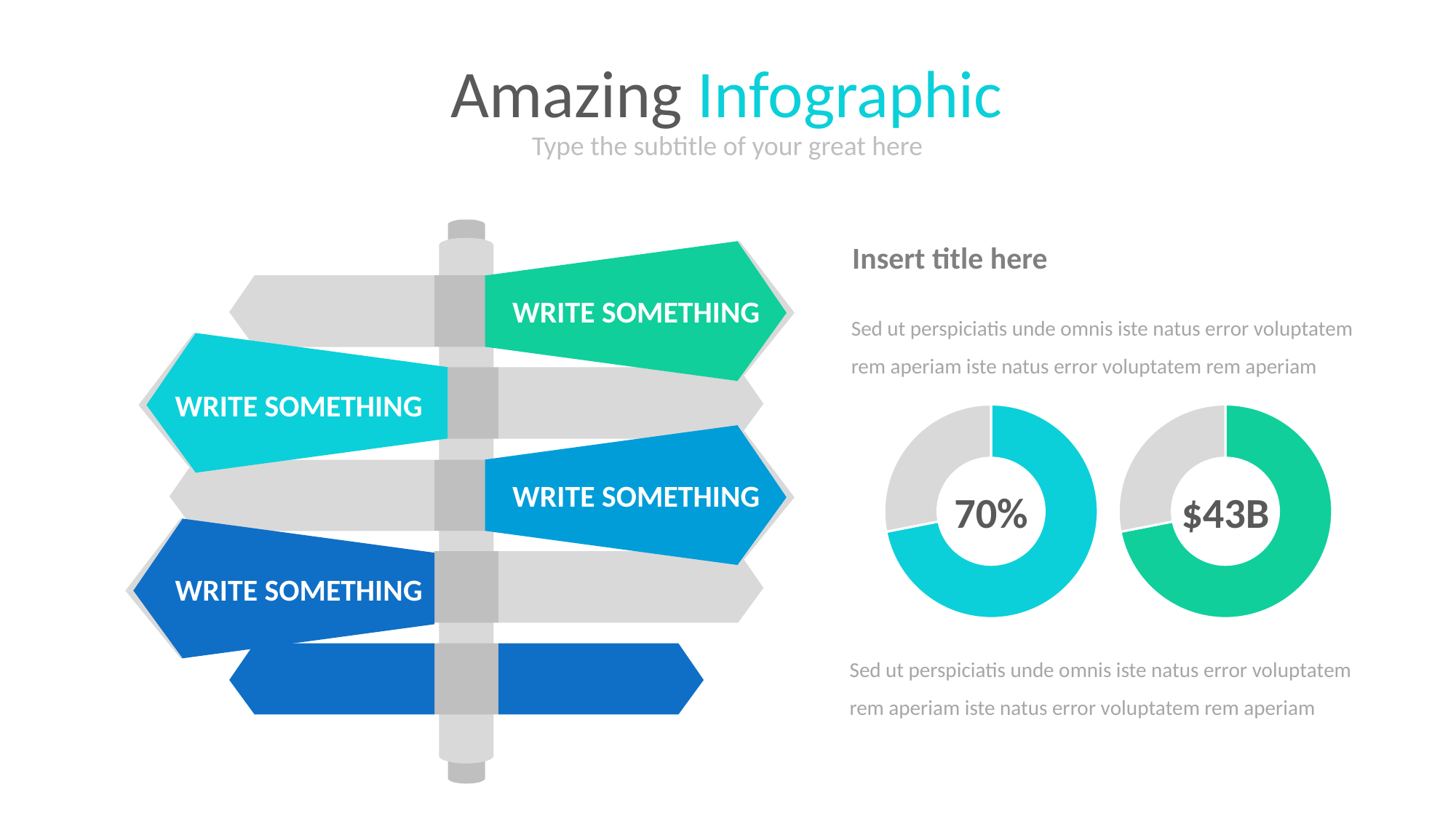

Amazing Infographic
Type the subtitle of your great here

Insert title here
WRITE SOMETHING
Sed ut perspiciatis unde omnis iste natus error voluptatem rem aperiam iste natus error voluptatem rem aperiam
WRITE SOMETHING

### Chart

| Category | Sales |
|---|---|
| 1st Qtr | 8.2 |
| 2nd Qtr | 3.2 |

### Chart

| Category | Sales |
|---|---|
| 1st Qtr | 8.2 |
| 2nd Qtr | 3.2 |
WRITE SOMETHING
70%
$43B
WRITE SOMETHING
Sed ut perspiciatis unde omnis iste natus error voluptatem rem aperiam iste natus error voluptatem rem aperiam